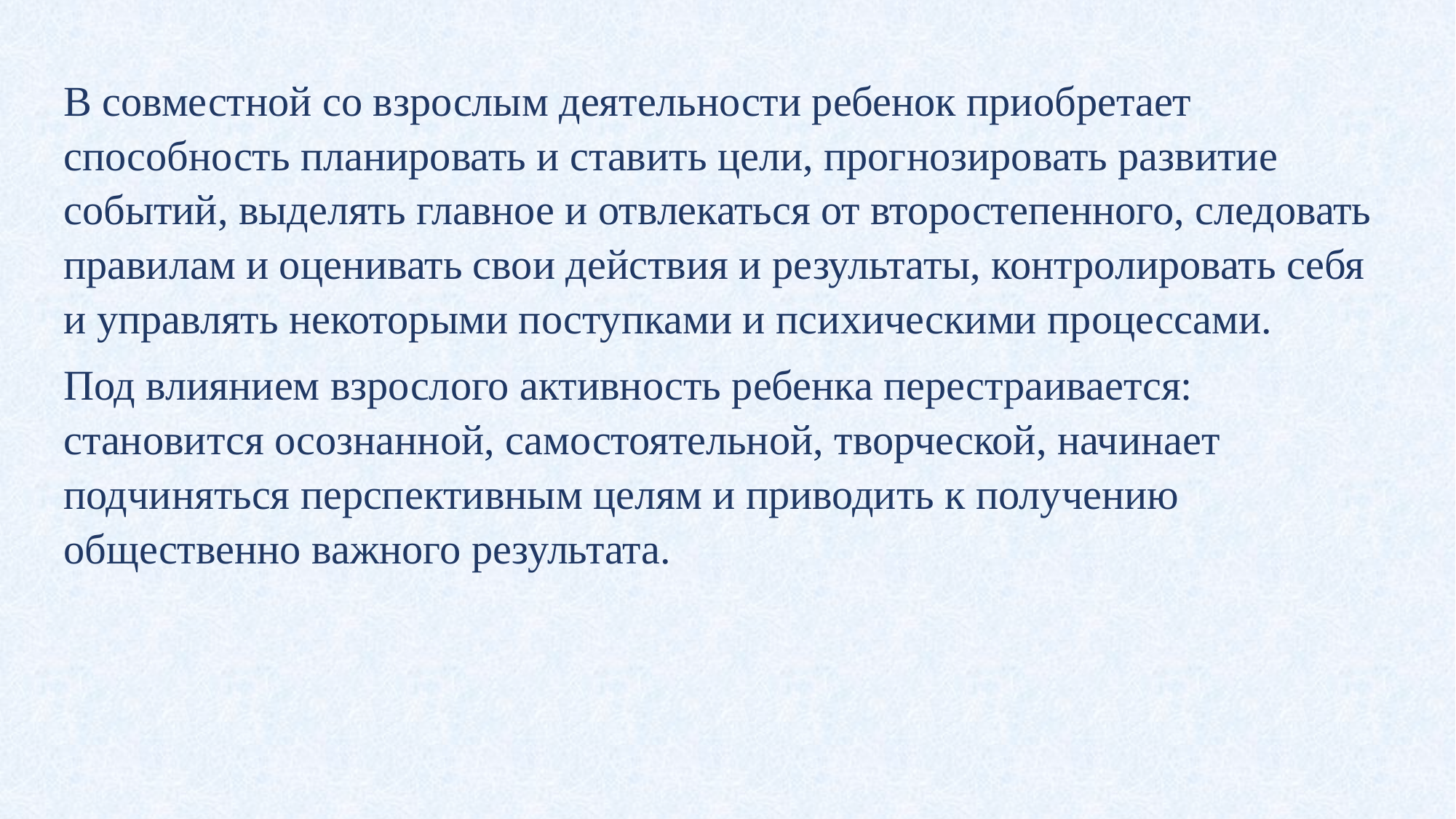

В совместной со взрослым деятельности ребенок приобретает способность планировать и ставить цели, прогнозировать развитие событий, выделять главное и отвлекаться от второстепенного, следовать правилам и оценивать свои действия и результаты, контролировать себя и управлять некоторыми поступками и психическими процессами.
Под влиянием взрослого активность ребенка перестраивается: становится осознанной, самостоятельной, творческой, начинает подчиняться перспективным целям и приводить к получению общественно важного результата.